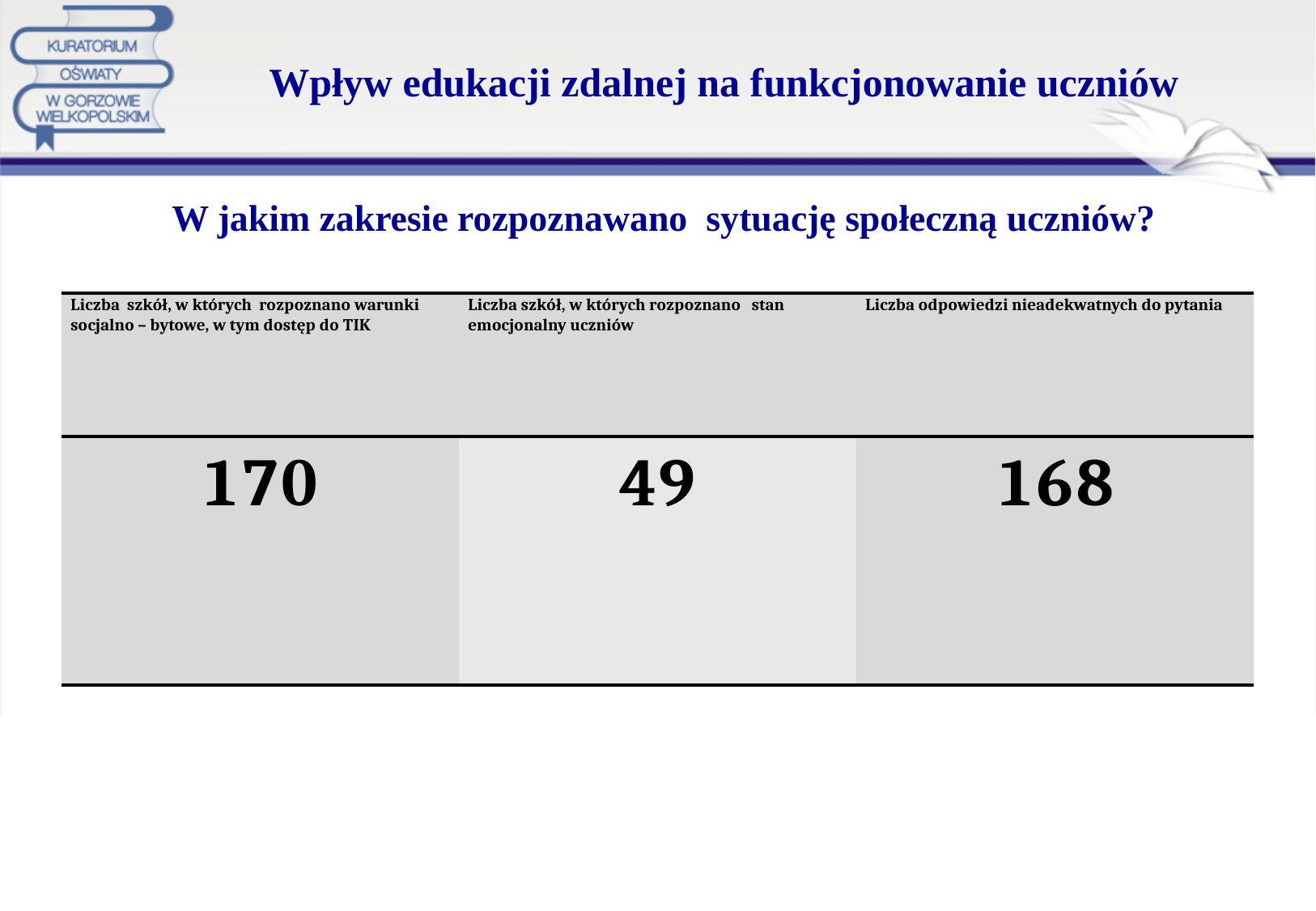

# Wpływ edukacji zdalnej na funkcjonowanie uczniów
W jakim zakresie rozpoznawano  sytuację społeczną uczniów?

| Liczba szkół, w których rozpoznano warunki socjalno – bytowe, w tym dostęp do TIK | Liczba szkół, w których rozpoznano stan emocjonalny uczniów | Liczba odpowiedzi nieadekwatnych do pytania |
| --- | --- | --- |
| 170 | 49 | 168 |